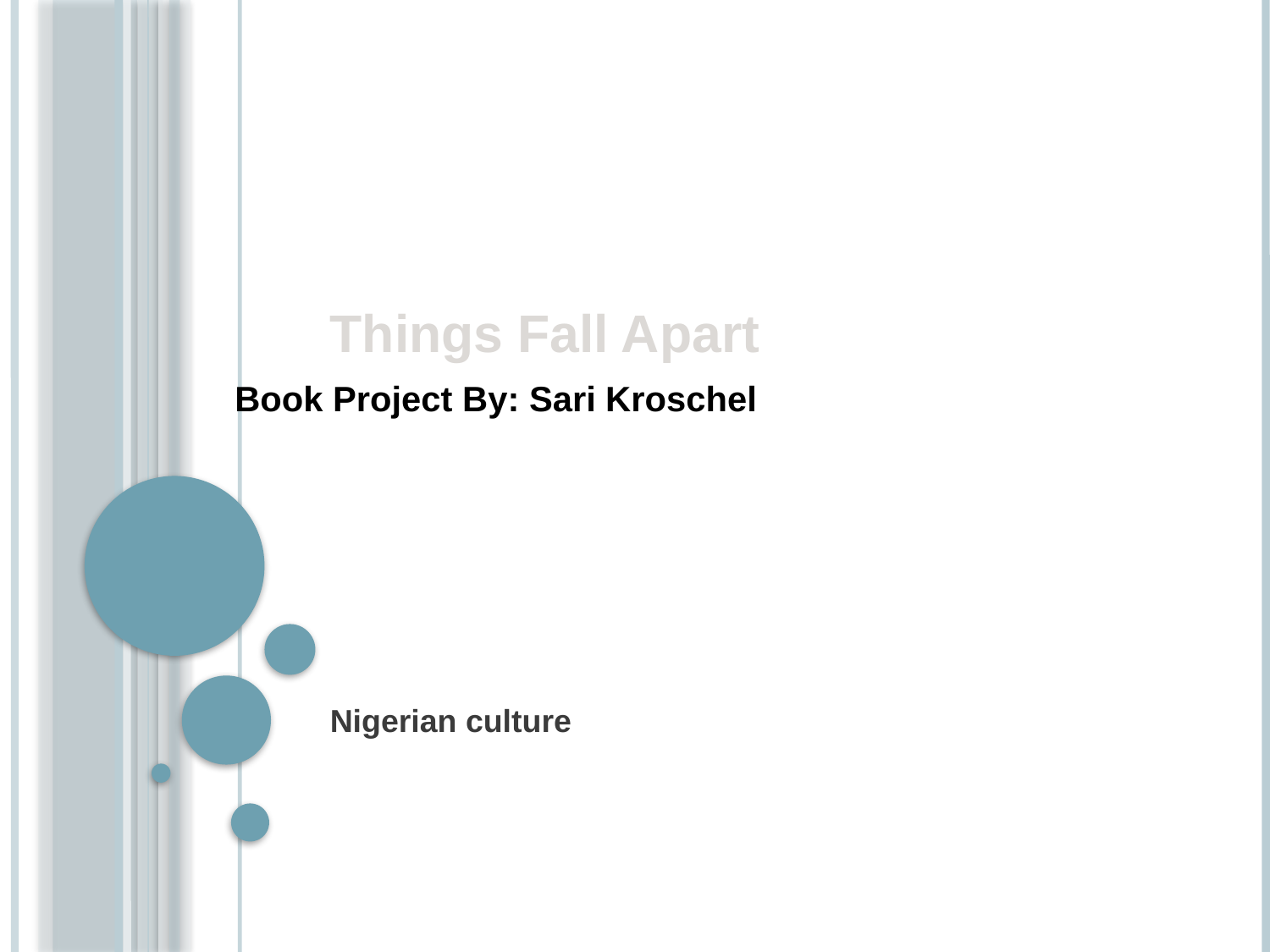

# Things Fall Apart
Book Project By: Sari Kroschel
Nigerian culture